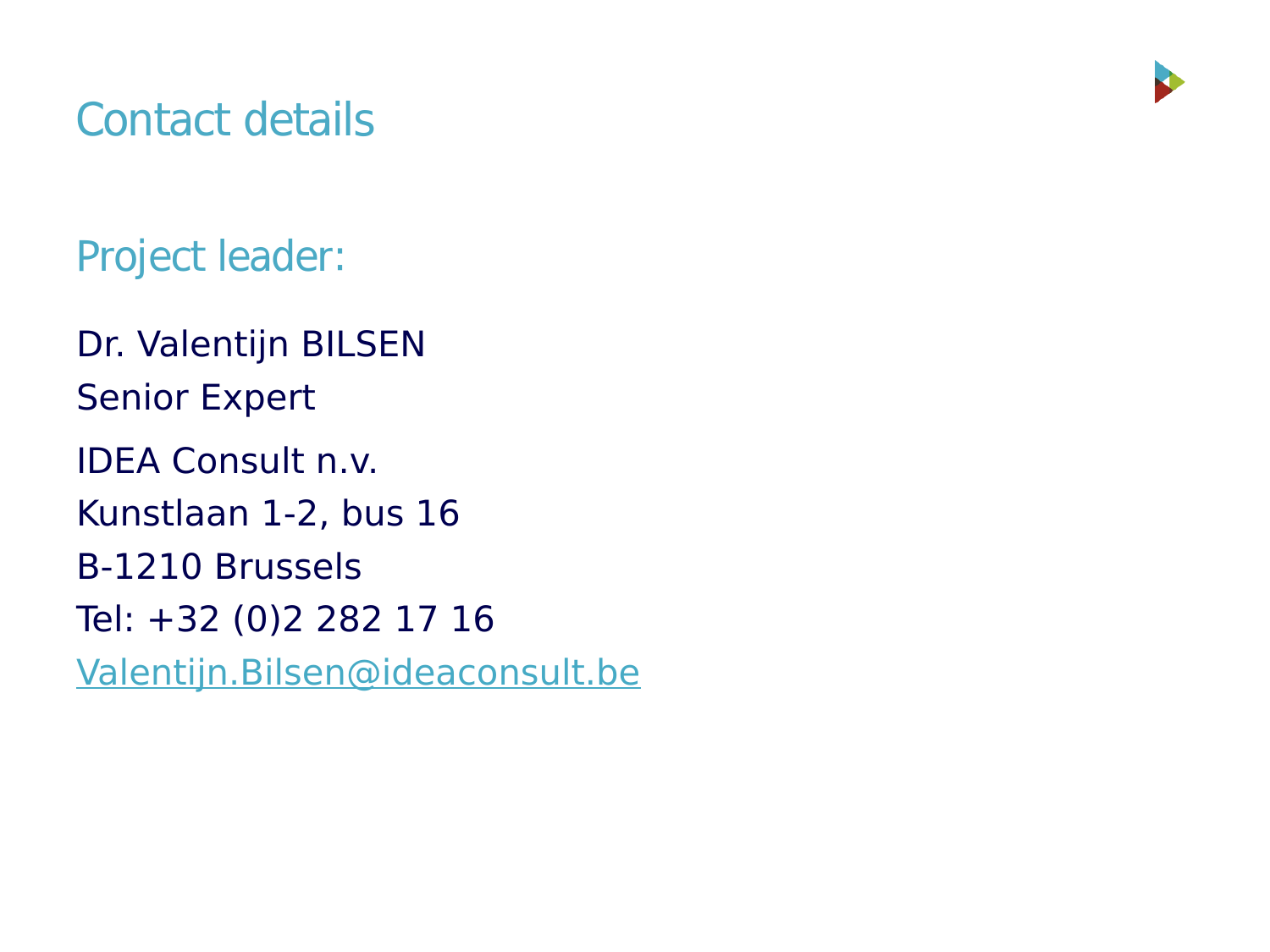

# Contact details
Project leader:
Dr. Valentijn BILSEN
Senior Expert
IDEA Consult n.v.
Kunstlaan 1-2, bus 16
B-1210 Brussels
Tel: +32 (0)2 282 17 16
Valentijn.Bilsen@ideaconsult.be